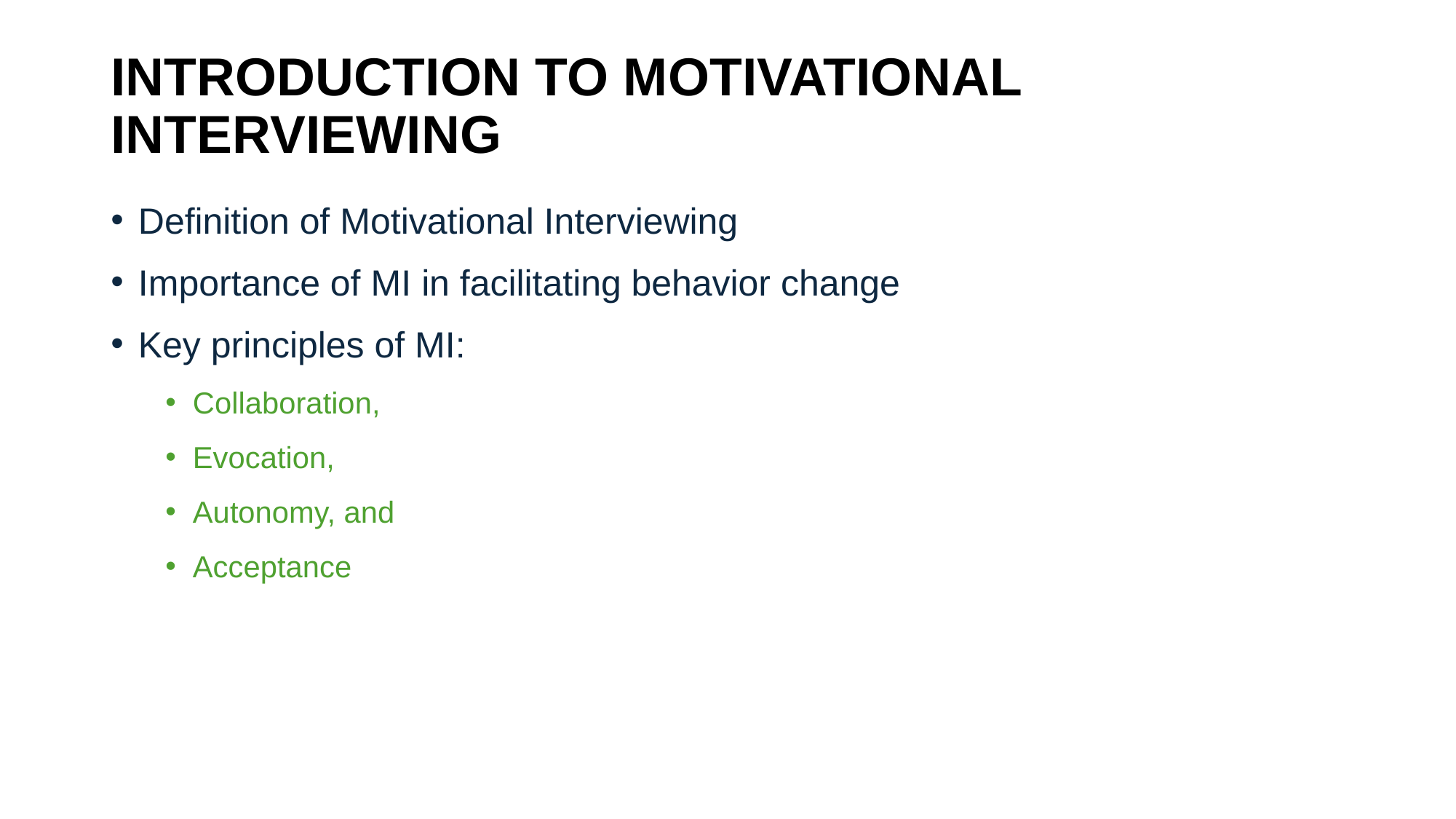

# INTRODUCTION TO MOTIVATIONAL INTERVIEWING
Definition of Motivational Interviewing
Importance of MI in facilitating behavior change
Key principles of MI:
Collaboration,
Evocation,
Autonomy, and
Acceptance